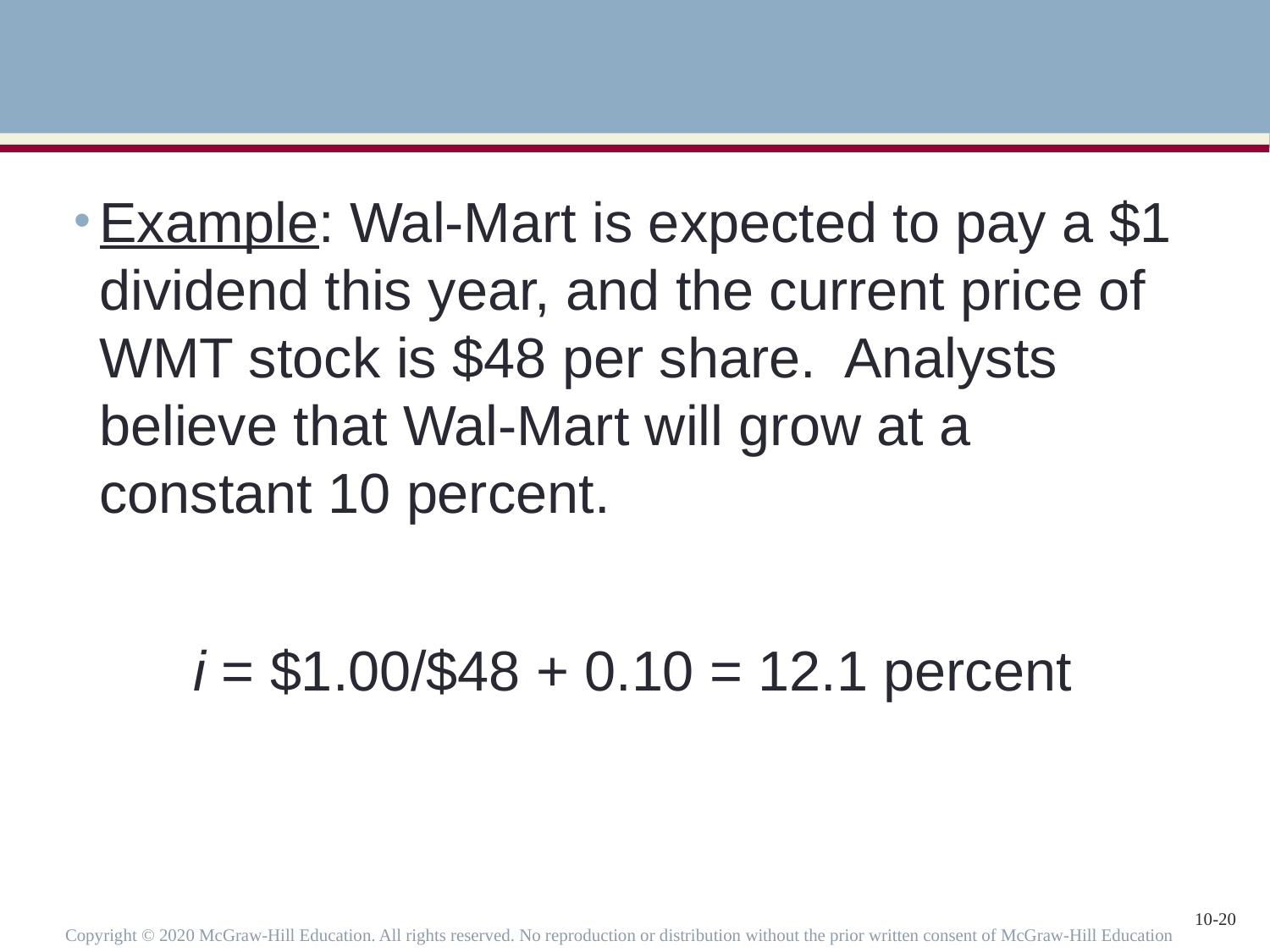

Example: Wal-Mart is expected to pay a $1 dividend this year, and the current price of WMT stock is $48 per share.  Analysts believe that Wal-Mart will grow at a constant 10 percent.

i = $1.00/$48 + 0.10 = 12.1 percent
Copyright © 2020 McGraw-Hill Education. All rights reserved. No reproduction or distribution without the prior written consent of McGraw-Hill Education